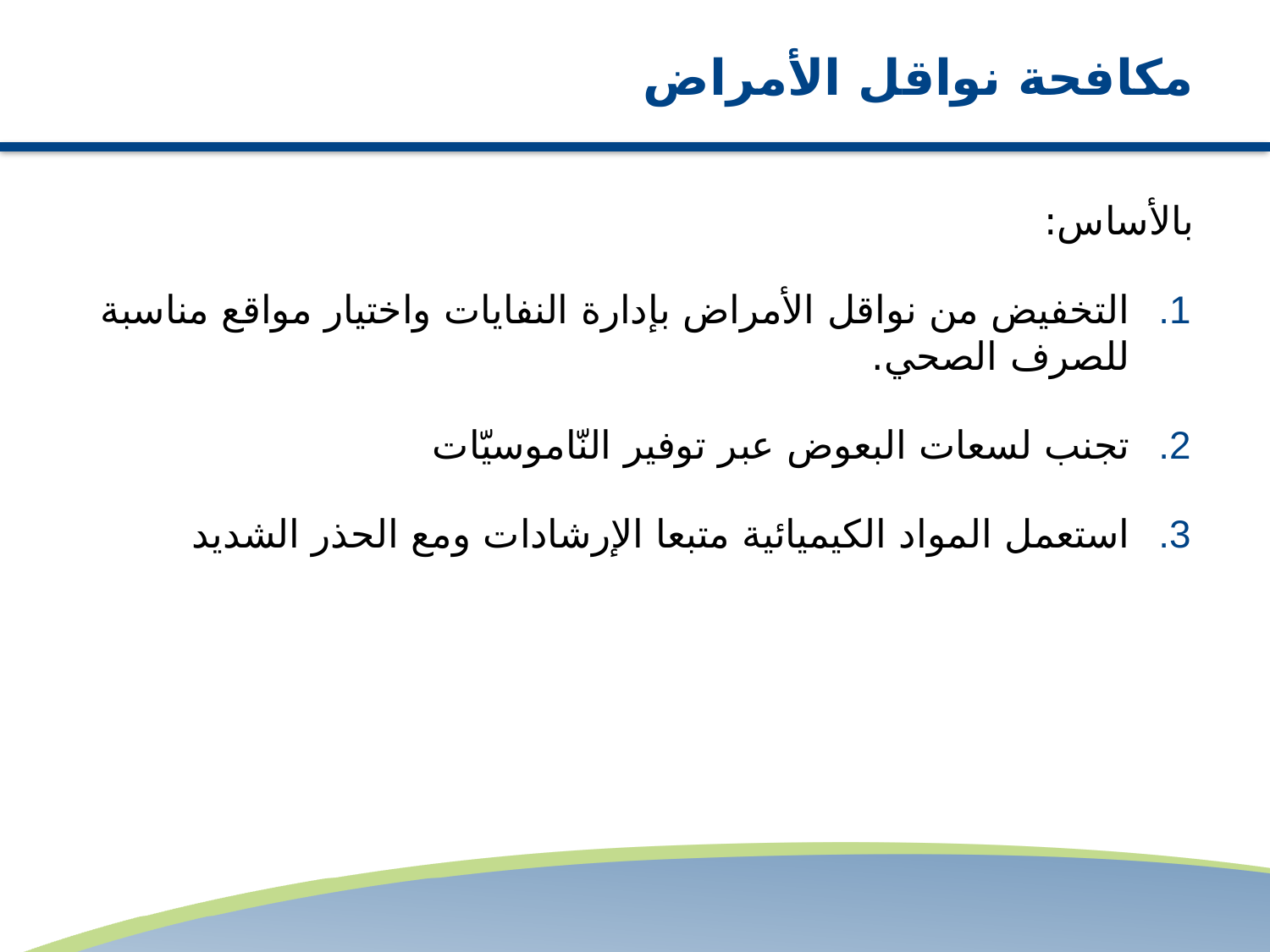

# مكافحة نواقل الأمراض
بالأساس:
التخفيض من نواقل الأمراض بإدارة النفايات واختيار مواقع مناسبة للصرف الصحي.
تجنب لسعات البعوض عبر توفير النّاموسيّات
استعمل المواد الكيميائية متبعا الإرشادات ومع الحذر الشديد